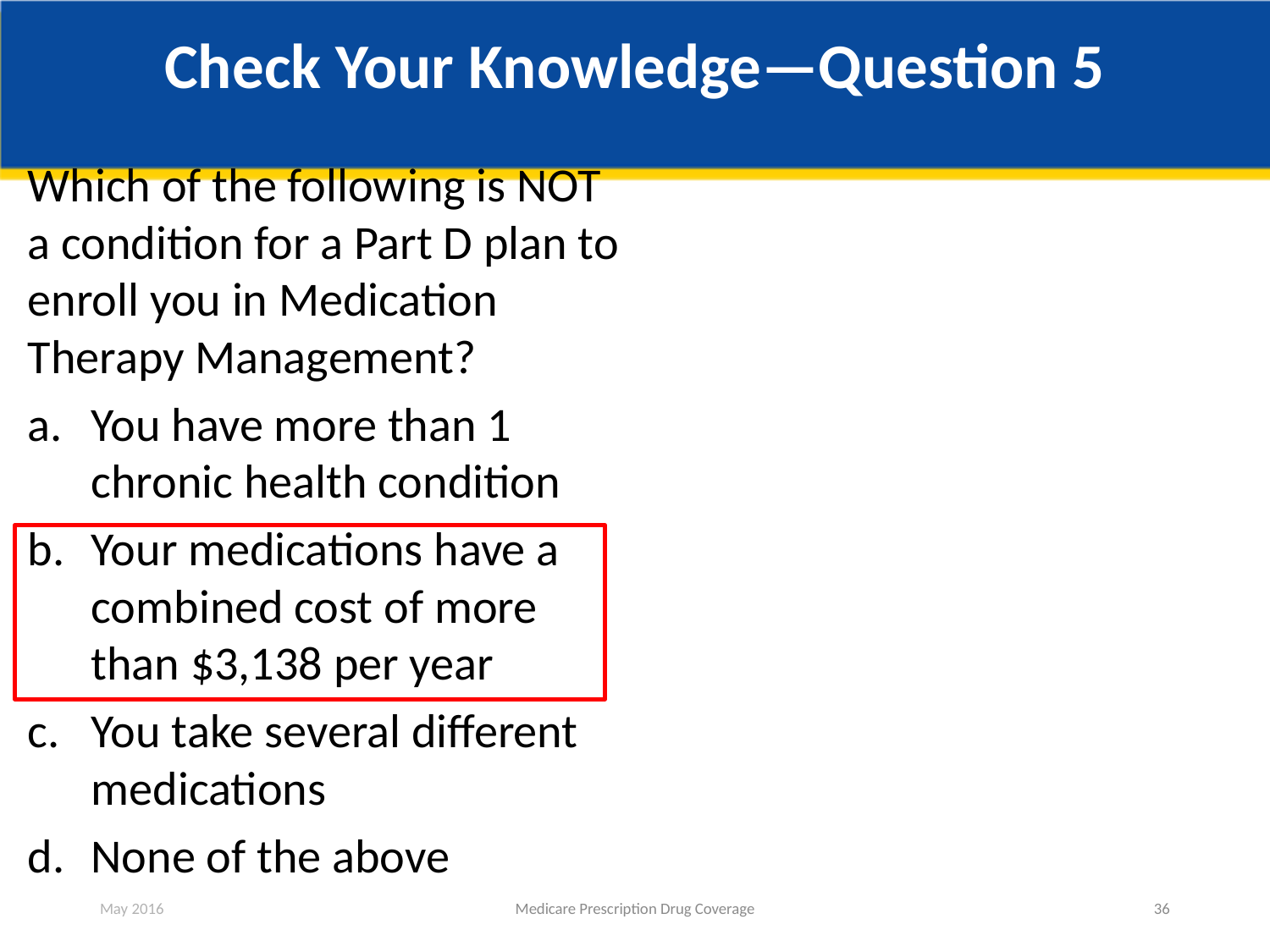

# Check Your Knowledge—Question 5
Which of the following is NOT a condition for a Part D plan to enroll you in Medication Therapy Management?
You have more than 1 chronic health condition
Your medications have a combined cost of more than $3,138 per year
You take several different medications
None of the above

May 2016
Medicare Prescription Drug Coverage
36